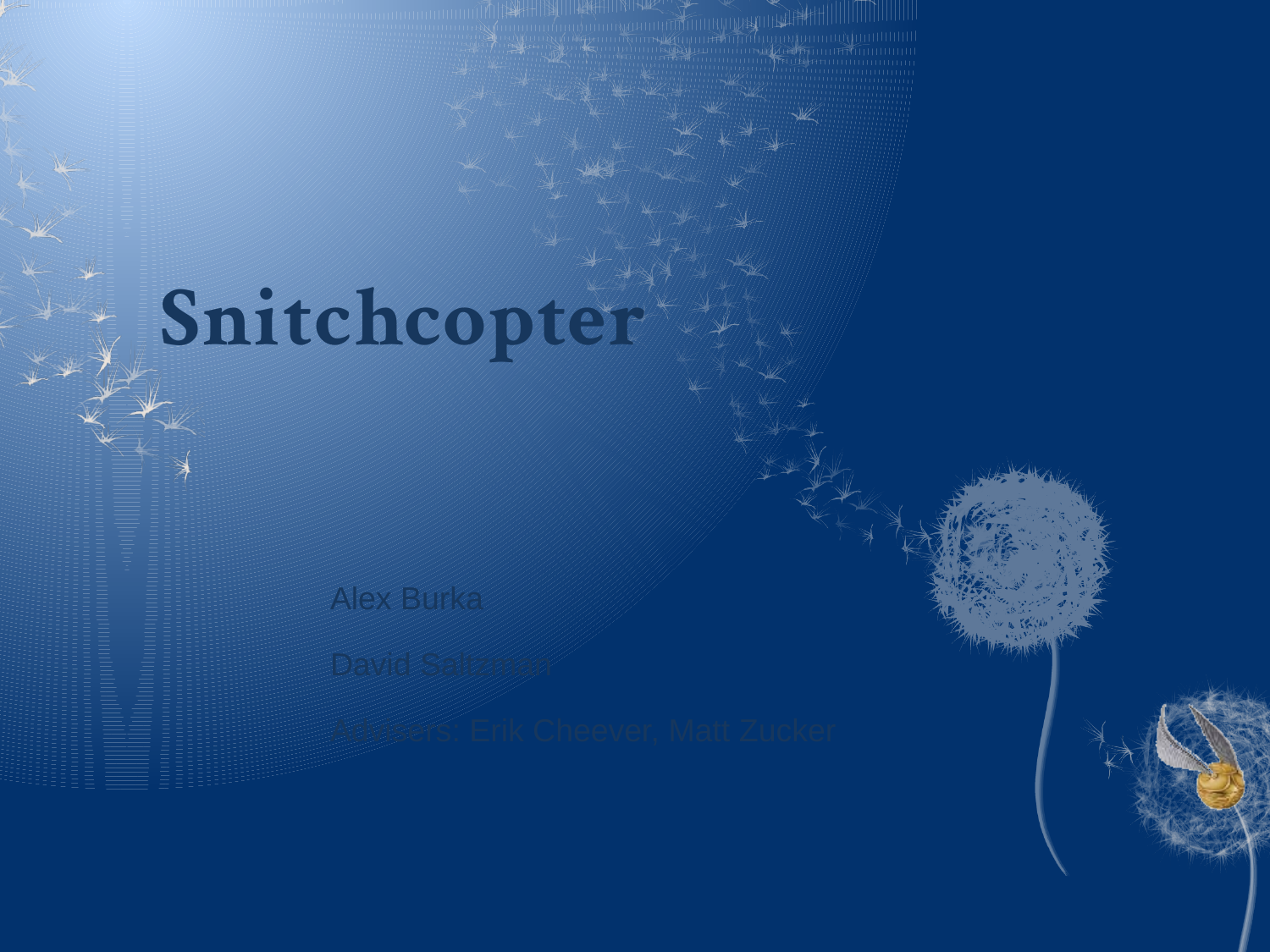

# Snitchcopter
Alex Burka
David Saltzman
Advisers: Erik Cheever, Matt Zucker